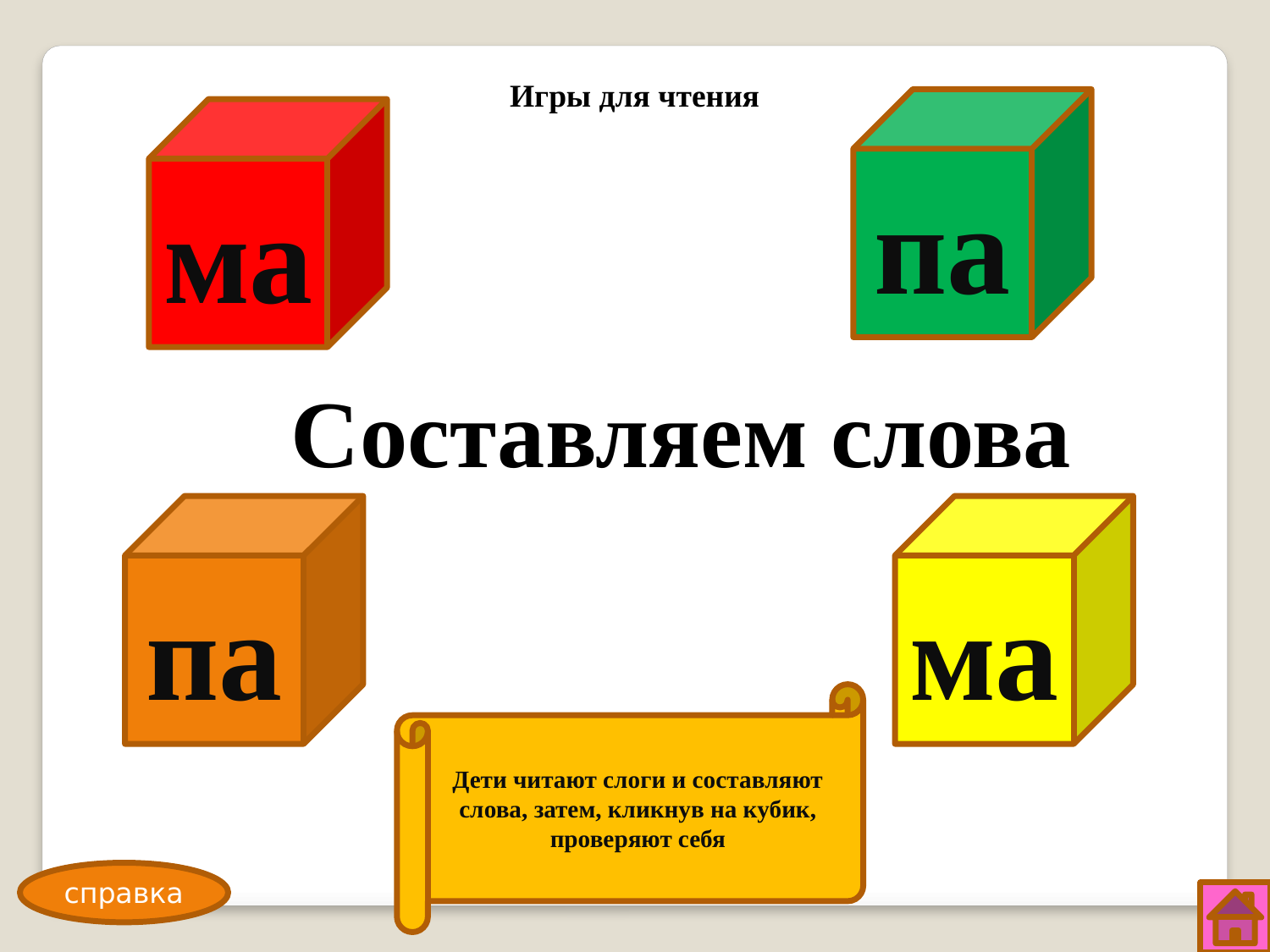

Игры для чтения
па
ма
Составляем слова
па
ма
Дети читают слоги и составляют слова, затем, кликнув на кубик, проверяют себя
справка